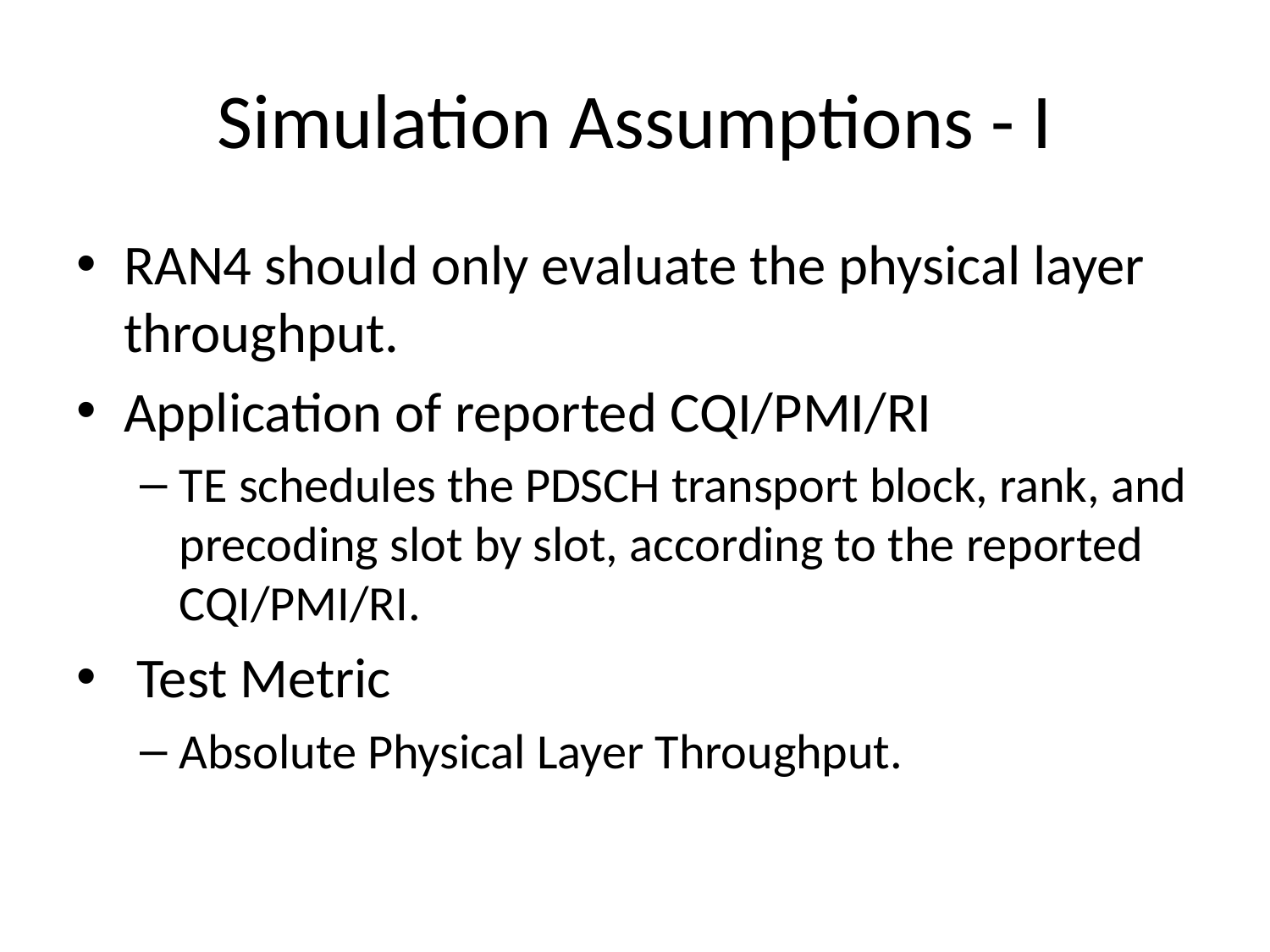

# Simulation Assumptions - I
RAN4 should only evaluate the physical layer throughput.
Application of reported CQI/PMI/RI
TE schedules the PDSCH transport block, rank, and precoding slot by slot, according to the reported CQI/PMI/RI.
 Test Metric
Absolute Physical Layer Throughput.